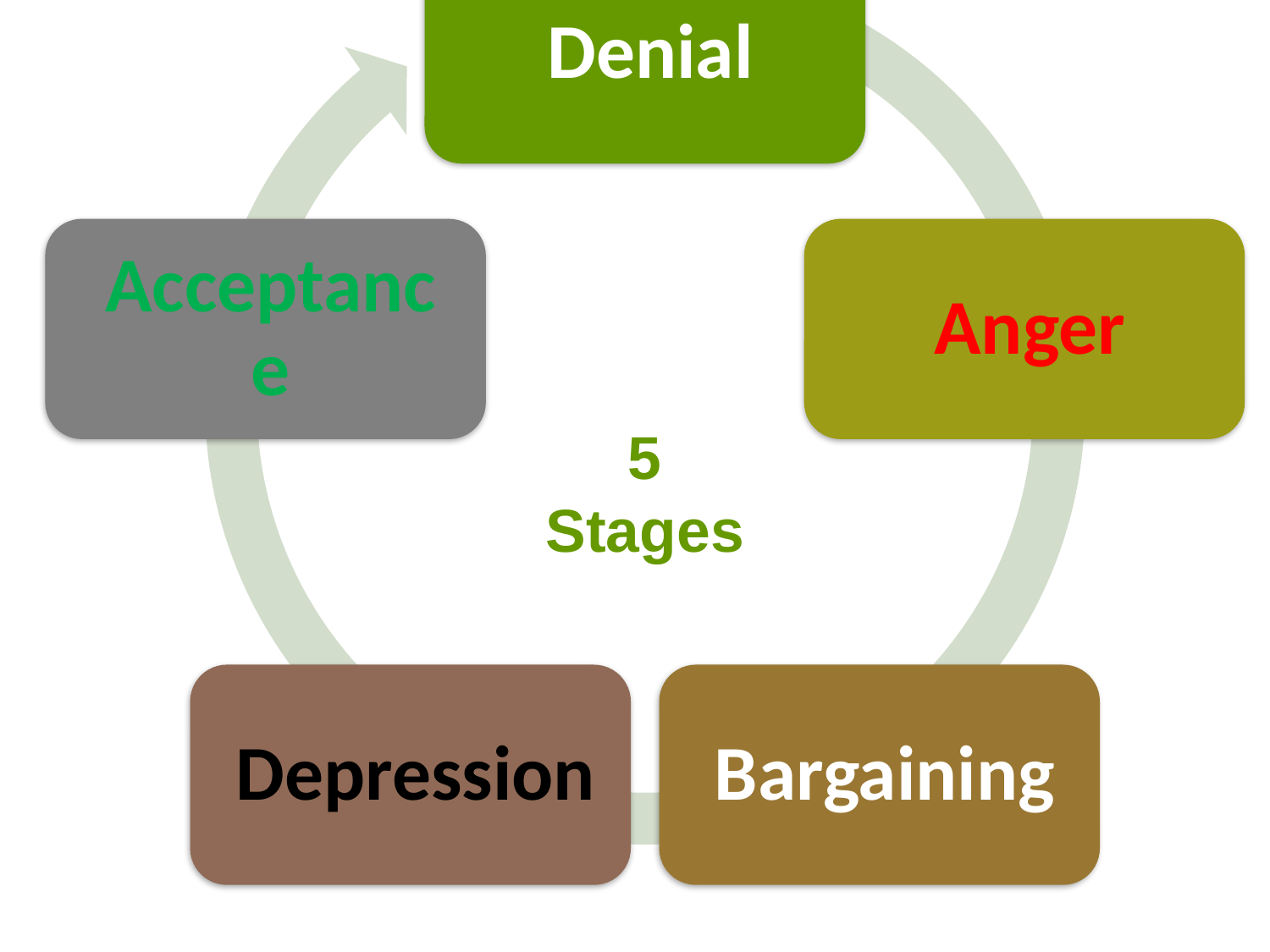

Denial
Anger
Bargaining
Depression
Acceptance
# 5 Stages